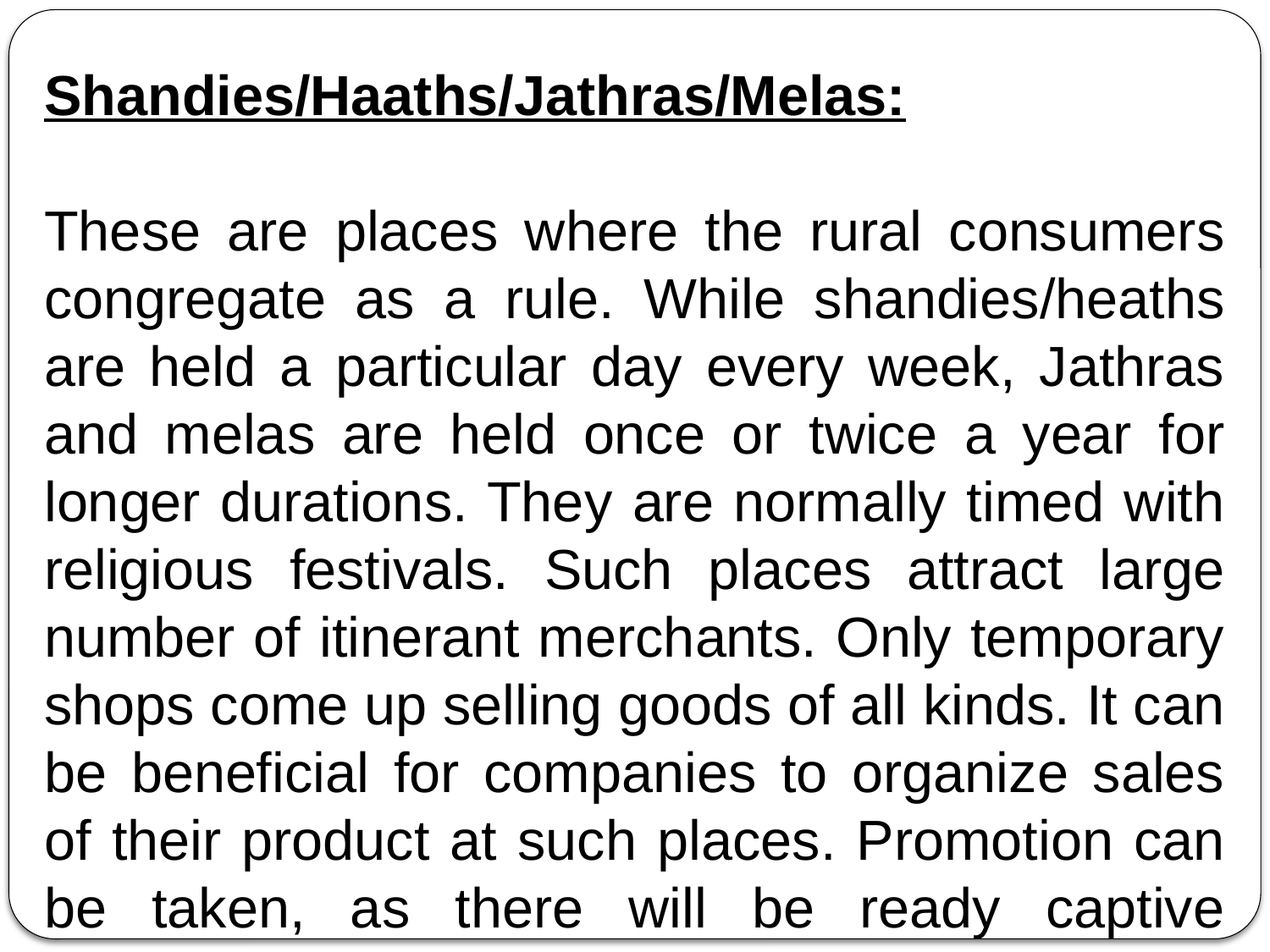

Shandies/Haaths/Jathras/Melas:

These are places where the rural consumers congregate as a rule. While shandies/heaths are held a particular day every week, Jathras and melas are held once or twice a year for longer durations. They are normally timed with religious festivals. Such places attract large number of itinerant merchants. Only temporary shops come up selling goods of all kinds. It can be beneficial for companies to organize sales of their product at such places. Promotion can be taken, as there will be ready captive audience.